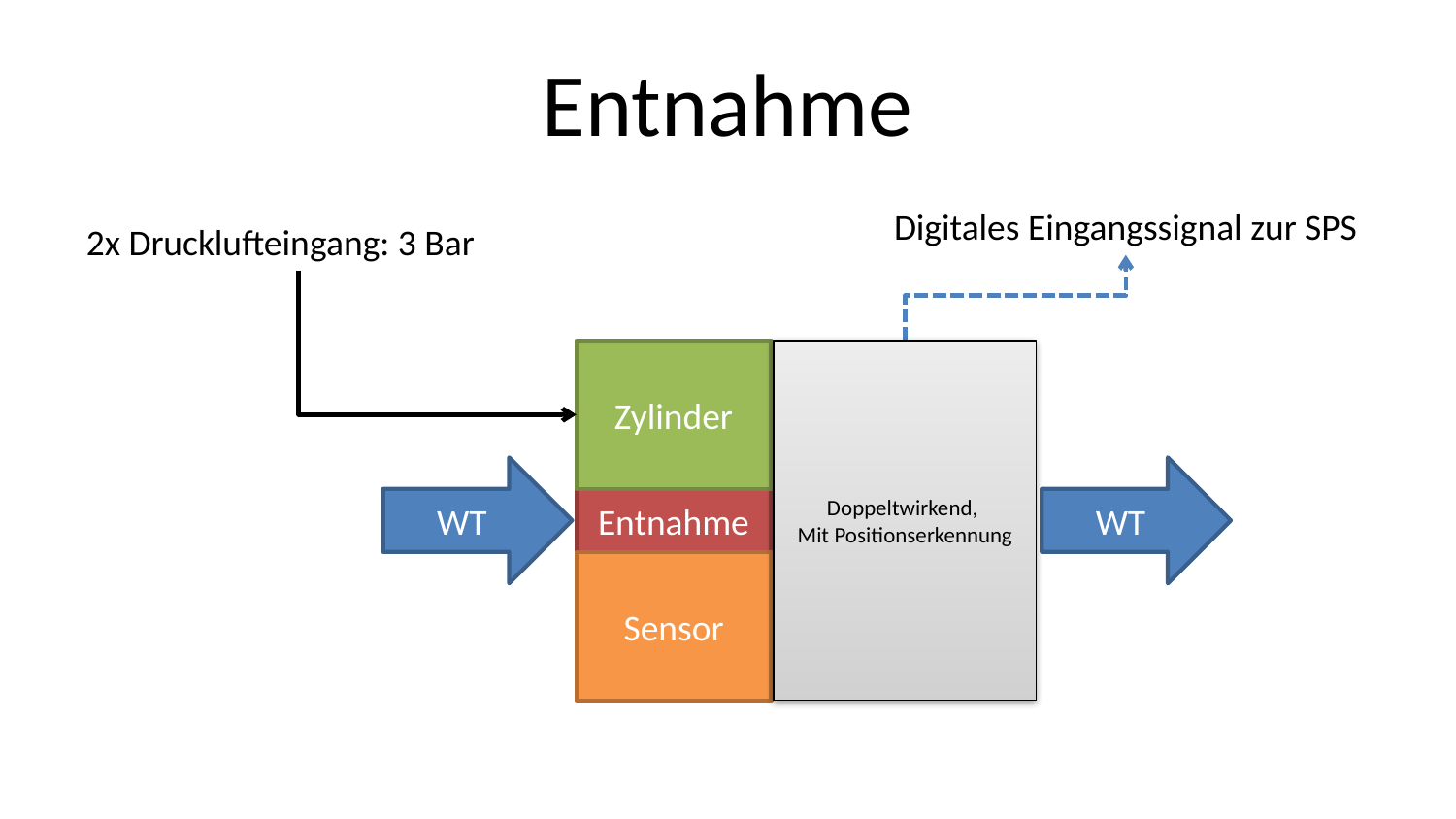

# Entnahme
Digitales Eingangssignal zur SPS
2x Drucklufteingang: 3 Bar
Doppeltwirkend,
Mit Positionserkennung
Zylinder
Entnahme
Sensor
WT
WT